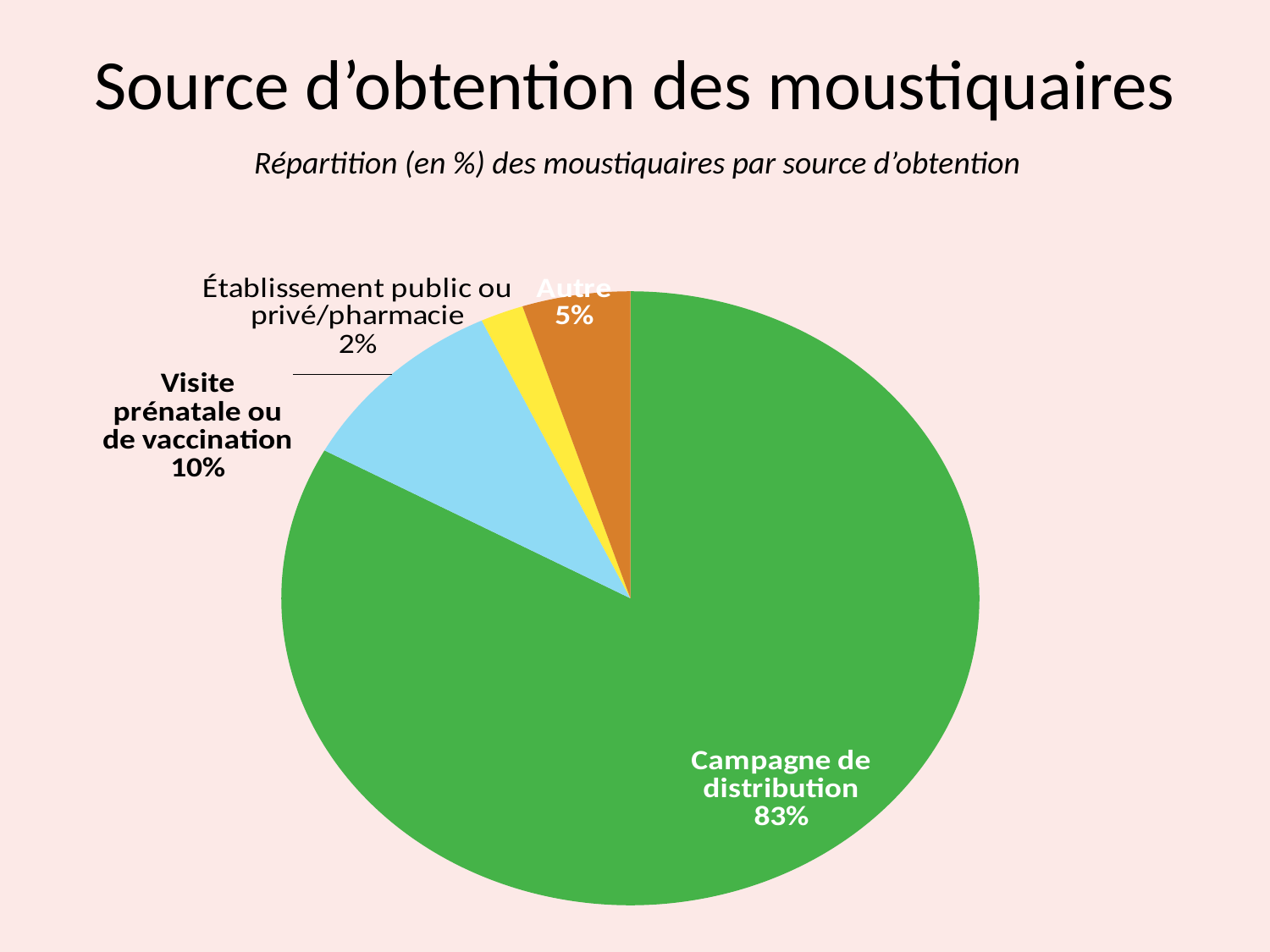

# Source d’obtention des moustiquaires
Répartition (en %) des moustiquaires par source d’obtention

### Chart

| Category | Series 1 |
|---|---|
| Campagne de distribution | 83.0 |
| Visite prénatale ou de vaccination | 10.0 |
| Établissement public ou privé/pharmacie | 2.0 |
| Autre | 5.0 |